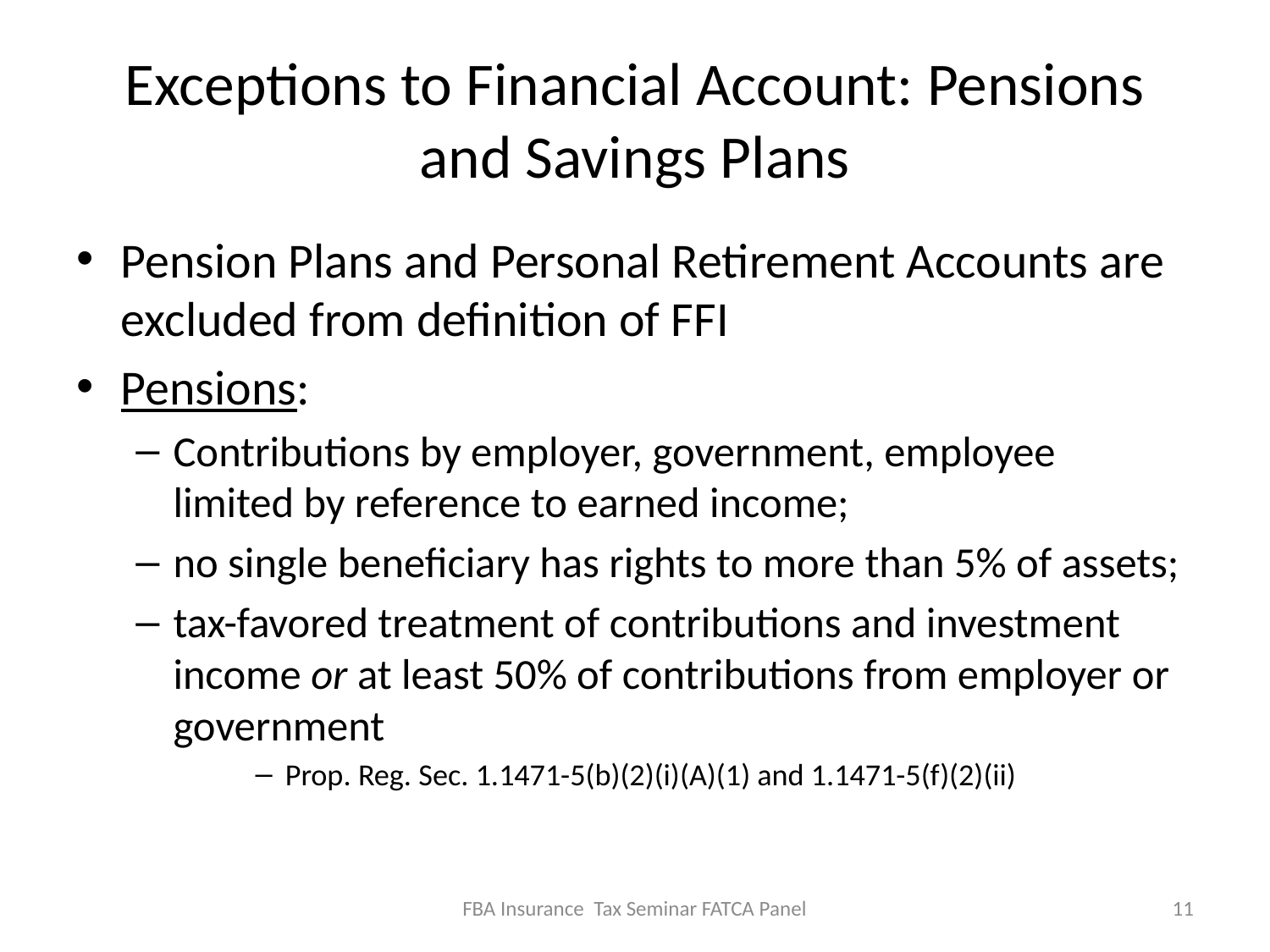

# Exceptions to Financial Account: Pensions and Savings Plans
Pension Plans and Personal Retirement Accounts are excluded from definition of FFI
Pensions:
Contributions by employer, government, employee  limited by reference to earned income;
no single beneficiary has rights to more than 5% of assets;
tax-favored treatment of contributions and investment income or at least 50% of contributions from employer or government
Prop. Reg. Sec. 1.1471-5(b)(2)(i)(A)(1) and 1.1471-5(f)(2)(ii)
FBA Insurance  Tax Seminar FATCA Panel
11